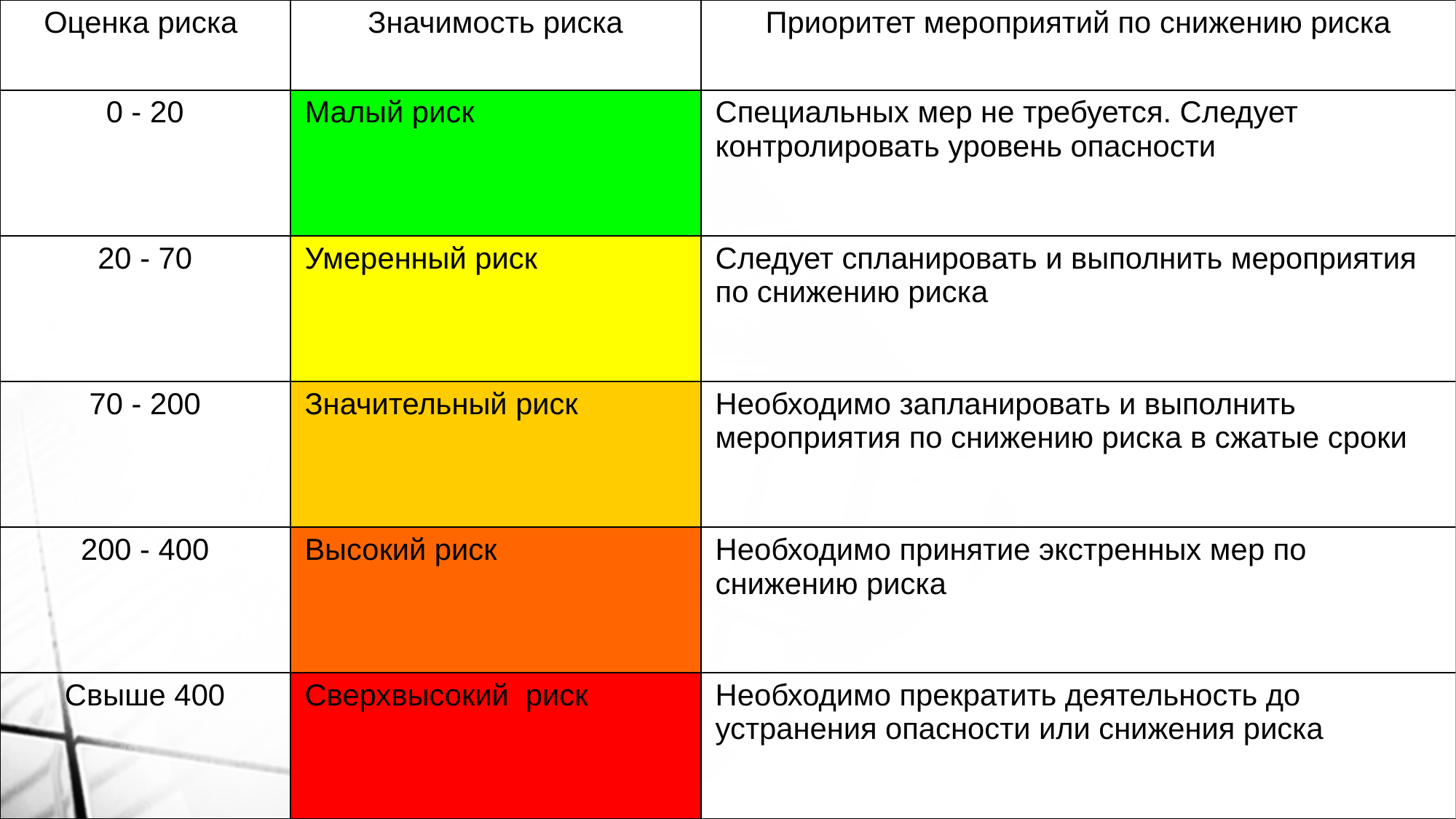

| Оценка риска | Значимость риска | Приоритет мероприятий по снижению риска |
| --- | --- | --- |
| 0 - 20 | Малый риск | Специальных мер не требуется. Следует контролировать уровень опасности |
| 20 - 70 | Умеренный риск | Следует спланировать и выполнить мероприятия по снижению риска |
| 70 - 200 | Значительный риск | Необходимо запланировать и выполнить мероприятия по снижению риска в сжатые сроки |
| 200 - 400 | Высокий риск | Необходимо принятие экстренных мер по снижению риска |
| Свыше 400 | Сверхвысокий риск | Необходимо прекратить деятельность до устранения опасности или снижения риска |